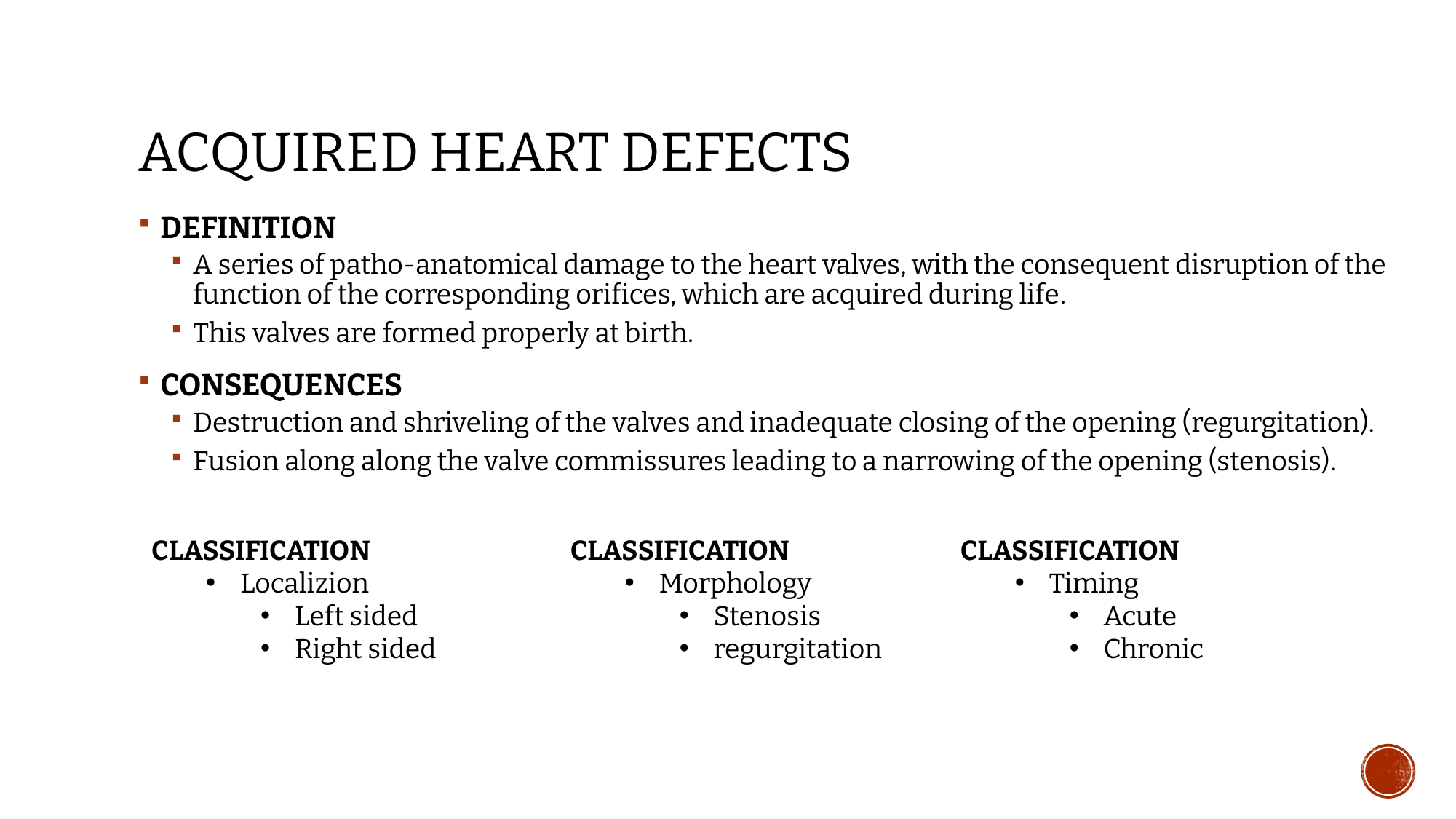

# acquired heart defects
DEFINITION
A series of patho-anatomical damage to the heart valves, with the consequent disruption of the function of the corresponding orifices, which are acquired during life.
This valves are formed properly at birth.
CONSEQUENCES
Destruction and shriveling of the valves and inadequate closing of the opening (regurgitation).
Fusion along along the valve commissures leading to a narrowing of the opening (stenosis).

CLASSIFICATION
Morphology
Stenosis
regurgitation
CLASSIFICATION
Timing
Acute
Chronic
CLASSIFICATION
Localizion
Left sided
Right sided